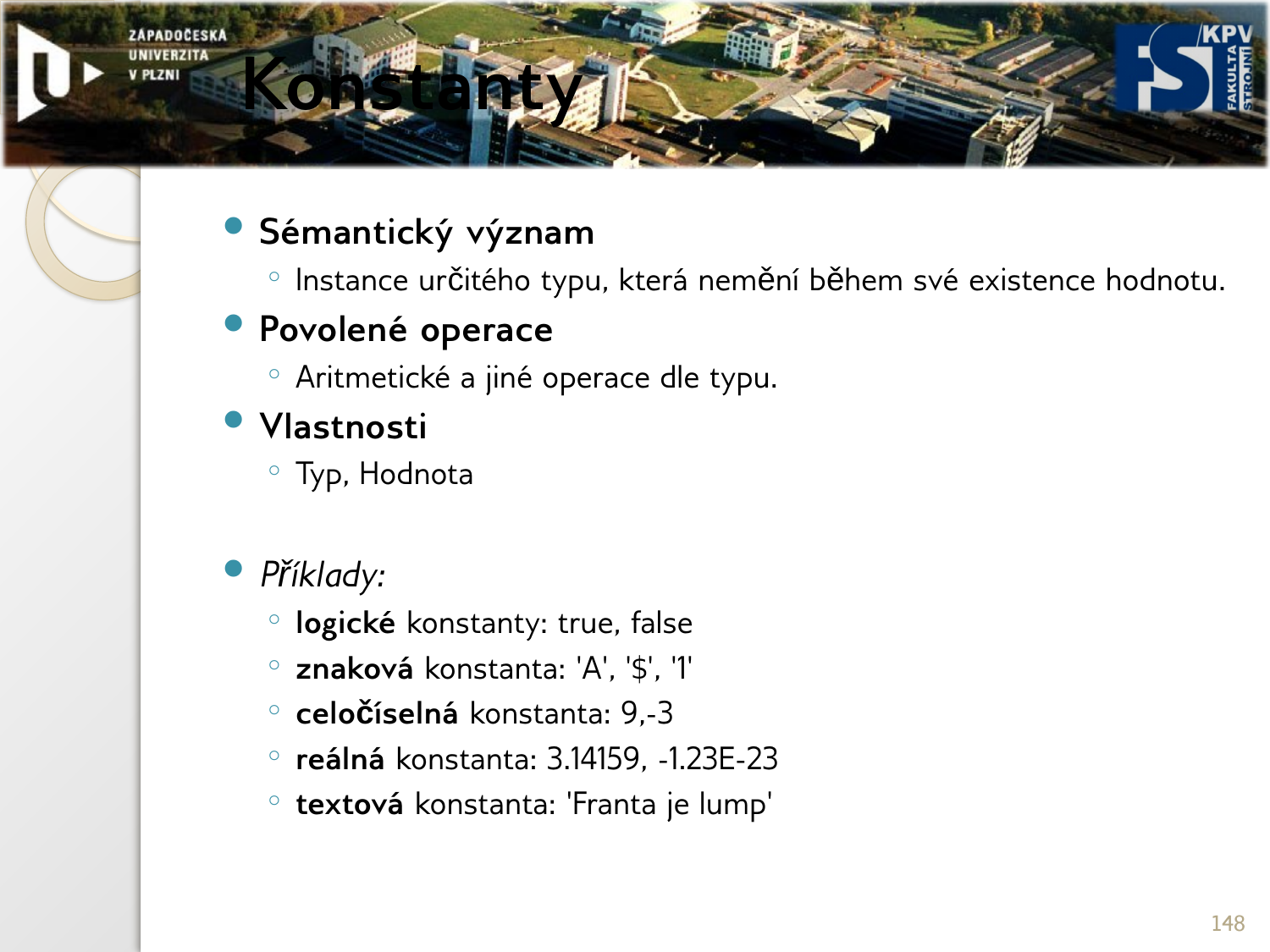

# Konstanty
Sémantický význam
Instance určitého typu, která nemění během své existence hodnotu.
Povolené operace
Aritmetické a jiné operace dle typu.
Vlastnosti
Typ, Hodnota

Příklady:
logické konstanty: true, false
znaková konstanta: 'A', '$', '1'
celočíselná konstanta: 9,-3
reálná konstanta: 3.14159, -1.23E-23
textová konstanta: 'Franta je lump'
148